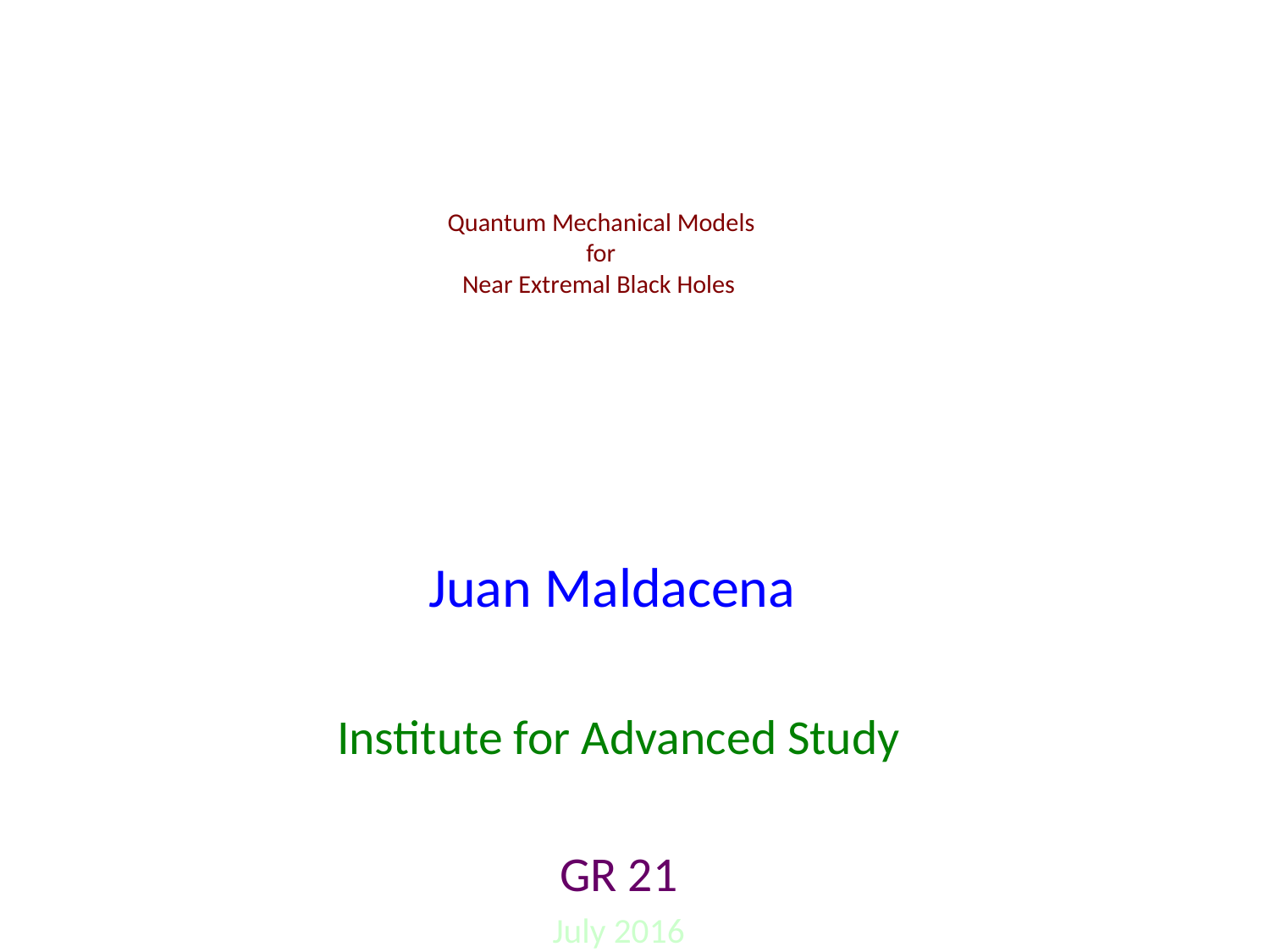

# Quantum Mechanical Models for Near Extremal Black Holes
Juan Maldacena

Institute for Advanced Study

GR 21
July 2016